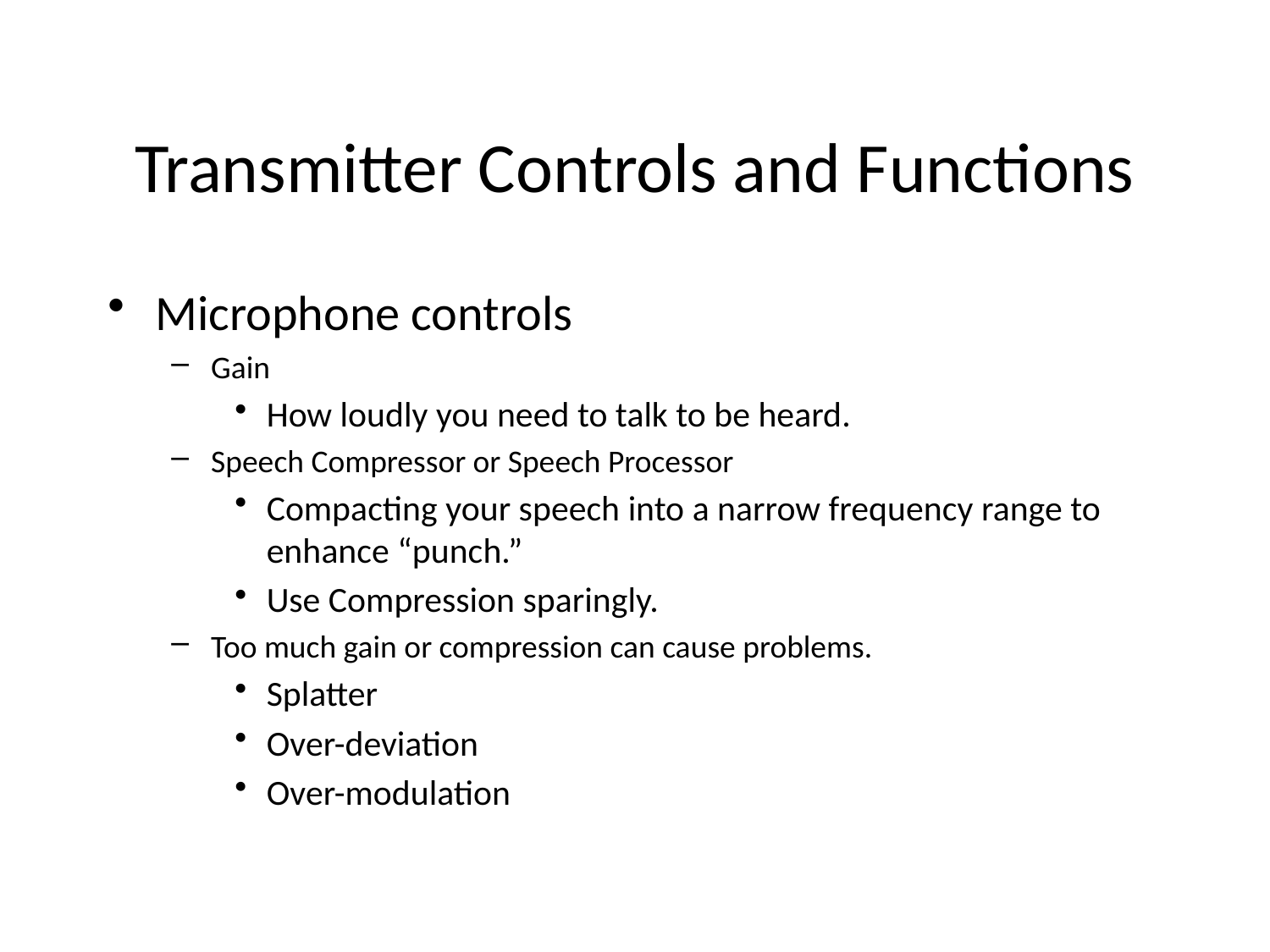

Transmitter Controls and Functions
Microphone controls
Gain
How loudly you need to talk to be heard.
Speech Compressor or Speech Processor
Compacting your speech into a narrow frequency range to enhance “punch.”
Use Compression sparingly.
Too much gain or compression can cause problems.
Splatter
Over-deviation
Over-modulation